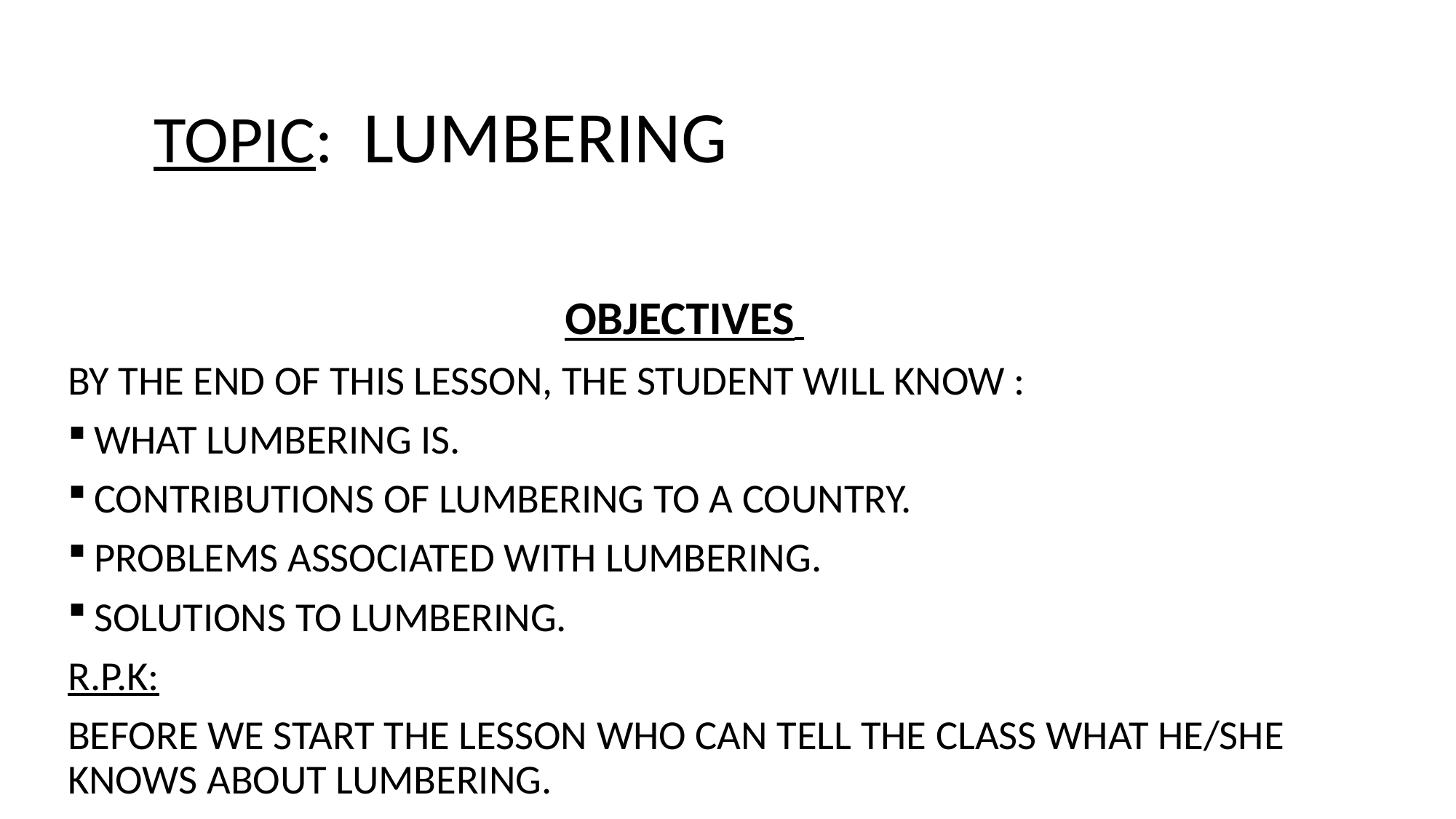

# TOPIC:  LUMBERING
OBJECTIVES
BY THE END OF THIS LESSON, THE STUDENT WILL KNOW :
WHAT LUMBERING IS.
CONTRIBUTIONS OF LUMBERING TO A COUNTRY.
PROBLEMS ASSOCIATED WITH LUMBERING.
SOLUTIONS TO LUMBERING.
R.P.K:
BEFORE WE START THE LESSON WHO CAN TELL THE CLASS WHAT HE/SHE KNOWS ABOUT LUMBERING.